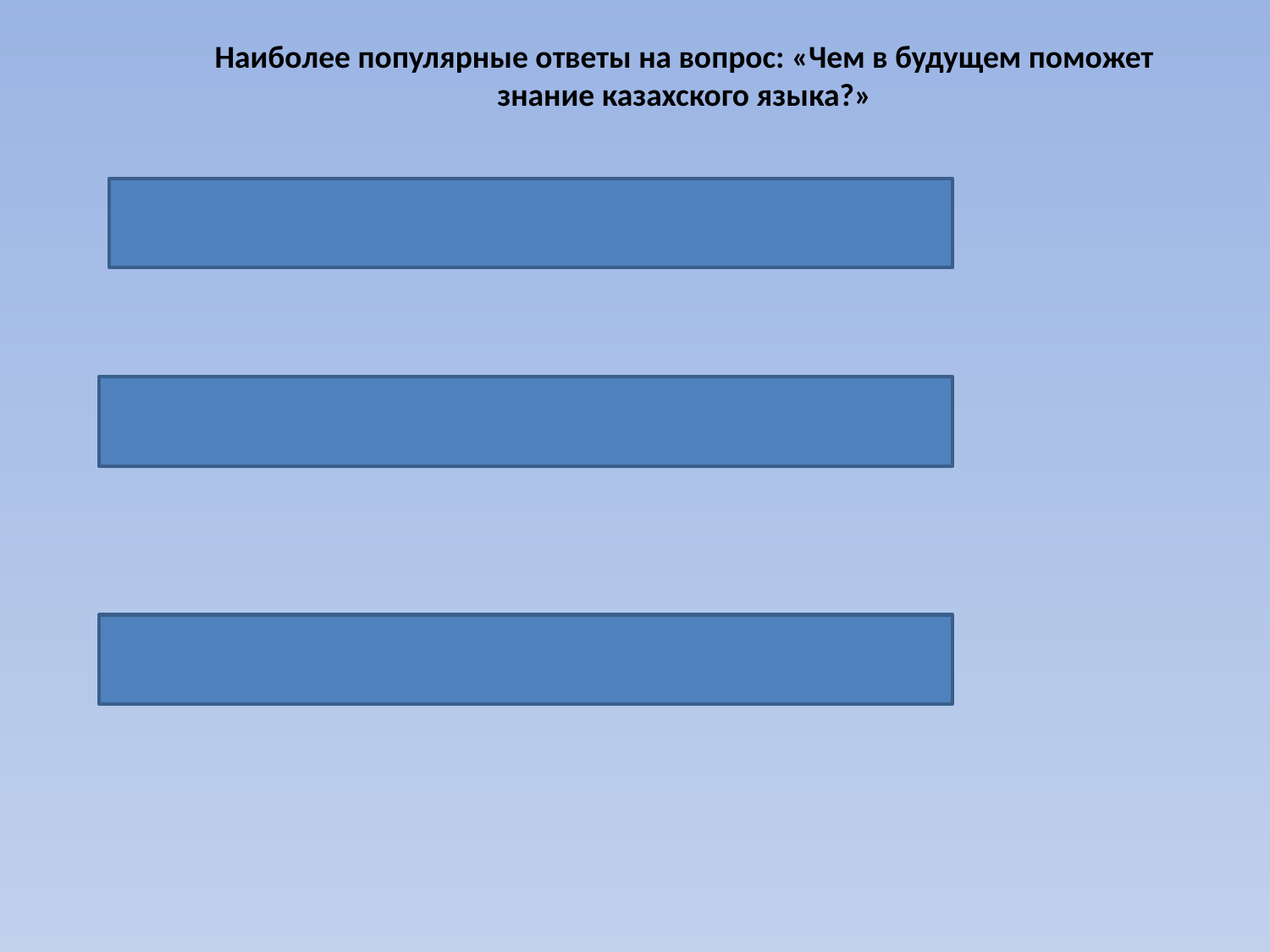

Наиболее популярные ответы на вопрос: «Чем в будущем поможет знание казахского языка?»
В общении – 33%

В работе – 25%

Не знаю, не в чём – 16%